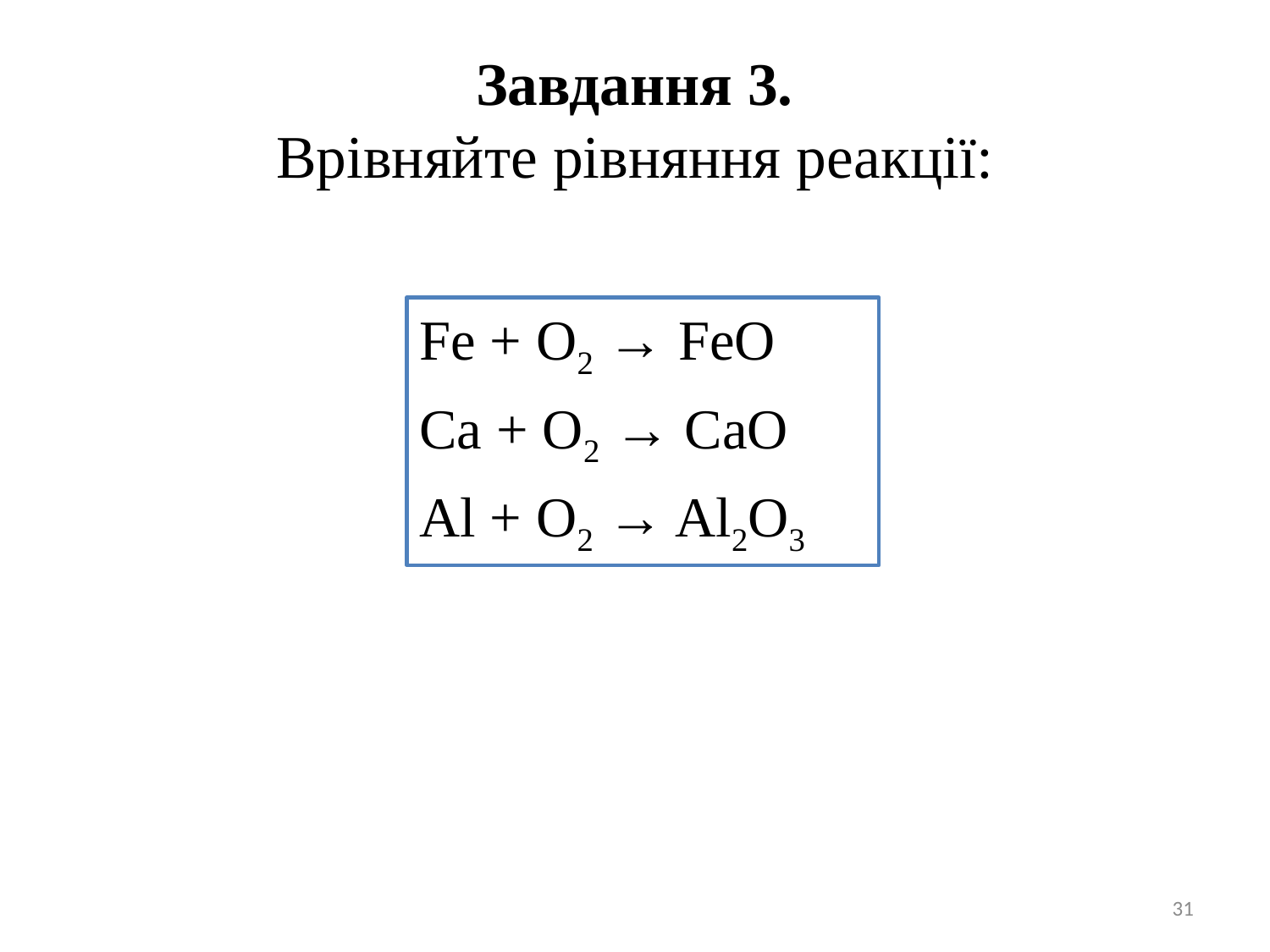

# Завдання 3. Врівняйте рівняння реакції:
Fe + O2 → FeO
Ca + O2 → CaO
Al + O2 → Al2O3

31